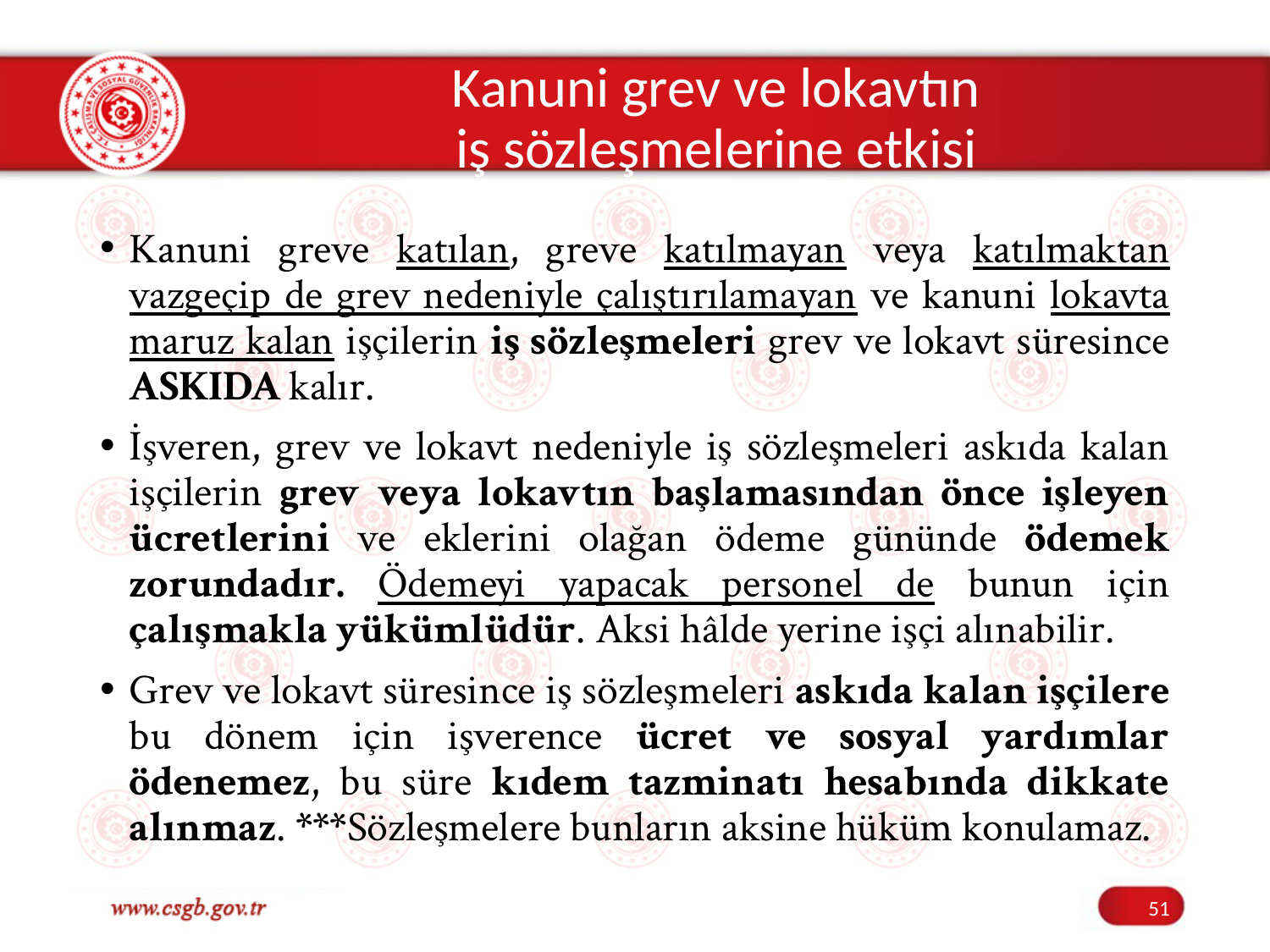

# Kanuni grev ve lokavtın iş sözleşmelerine etkisi
Kanuni greve katılan, greve katılmayan veya katılmaktan vazgeçip de grev nedeniyle çalıştırılamayan ve kanuni lokavta maruz kalan işçilerin iş sözleşmeleri grev ve lokavt süresince ASKIDA kalır.
İşveren, grev ve lokavt nedeniyle iş sözleşmeleri askıda kalan işçilerin grev veya lokavtın başlamasından önce işleyen ücretlerini ve eklerini olağan ödeme gününde ödemek zorundadır. Ödemeyi yapacak personel de bunun için çalışmakla yükümlüdür. Aksi hâlde yerine işçi alınabilir.
Grev ve lokavt süresince iş sözleşmeleri askıda kalan işçilere bu dönem için işverence ücret ve sosyal yardımlar ödenemez, bu süre kıdem tazminatı hesabında dikkate alınmaz. ***Sözleşmelere bunların aksine hüküm konulamaz.
51